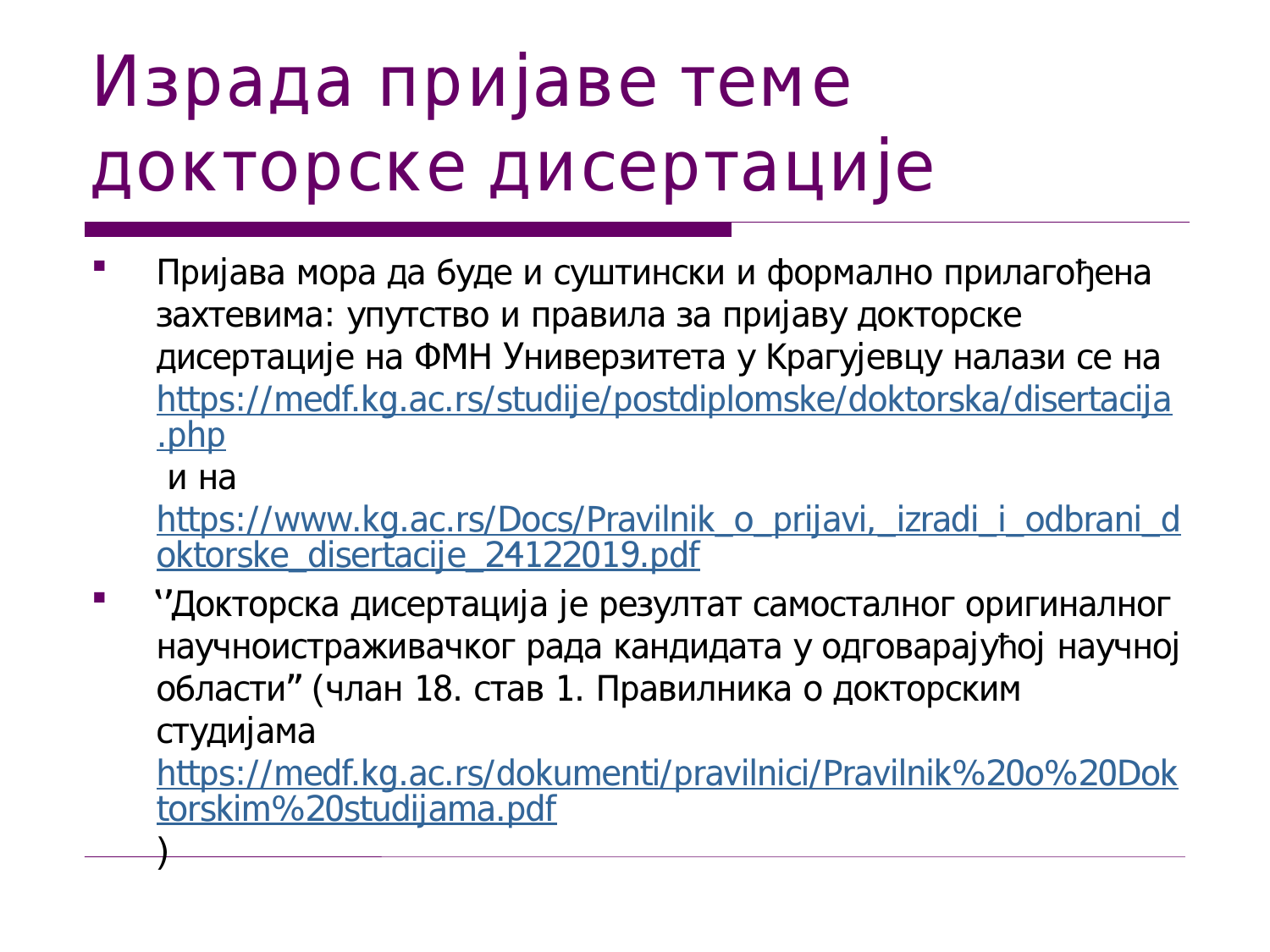

# Израда пријаве теме докторске дисертације
Пријава мора да буде и суштински и формално прилагођена захтевима: упутство и правила за пријаву докторске дисертације на ФМН Универзитета у Крагујевцу налази се на https://medf.kg.ac.rs/studije/postdiplomske/doktorska/disertacija.php и на https://www.kg.ac.rs/Docs/Pravilnik_o_prijavi,_izradi_i_odbrani_doktorske_disertacije_24122019.pdf
‘’Докторска дисертација је резултат самосталног оригиналног научноистраживачког рада кандидата у одговарајућој научној области’’ (члан 18. став 1. Правилника о докторским студијама https://medf.kg.ac.rs/dokumenti/pravilnici/Pravilnik%20o%20Doktorskim%20studijama.pdf)